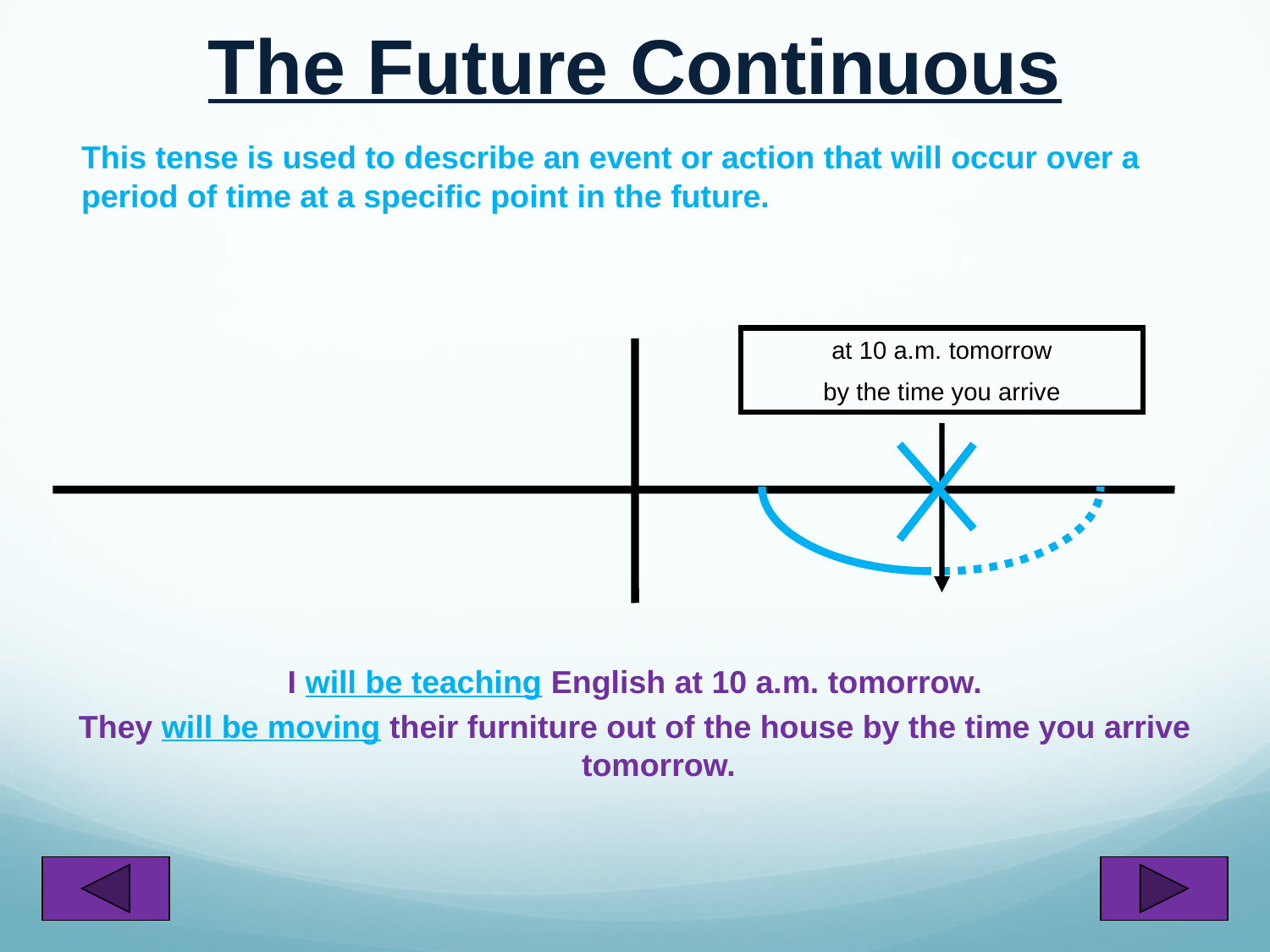

The Future Continuous
    	This tense is used to describe an event or action that will occur over a period of time at a specific point in the future.
at 10 a.m. tomorrow
by the time you arrive

I will be teaching English at 10 a.m. tomorrow.
They will be moving their furniture out of the house by the time you arrive tomorrow.